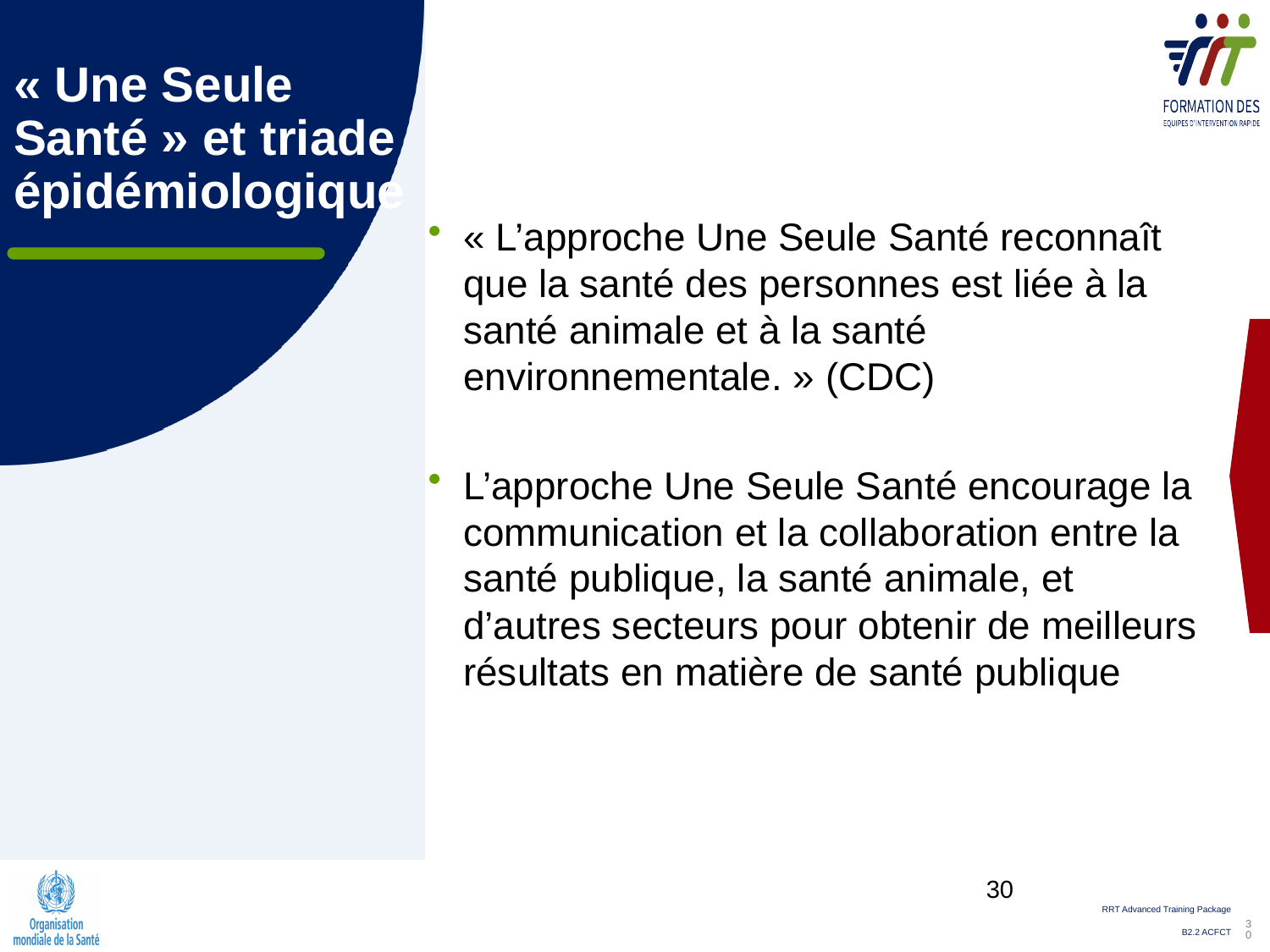

# « Une Seule Santé » et triade épidémiologique
« L’approche Une Seule Santé reconnaît que la santé des personnes est liée à la santé animale et à la santé environnementale. » (CDC)

L’approche Une Seule Santé encourage la communication et la collaboration entre la santé publique, la santé animale, et d’autres secteurs pour obtenir de meilleurs résultats en matière de santé publique

30